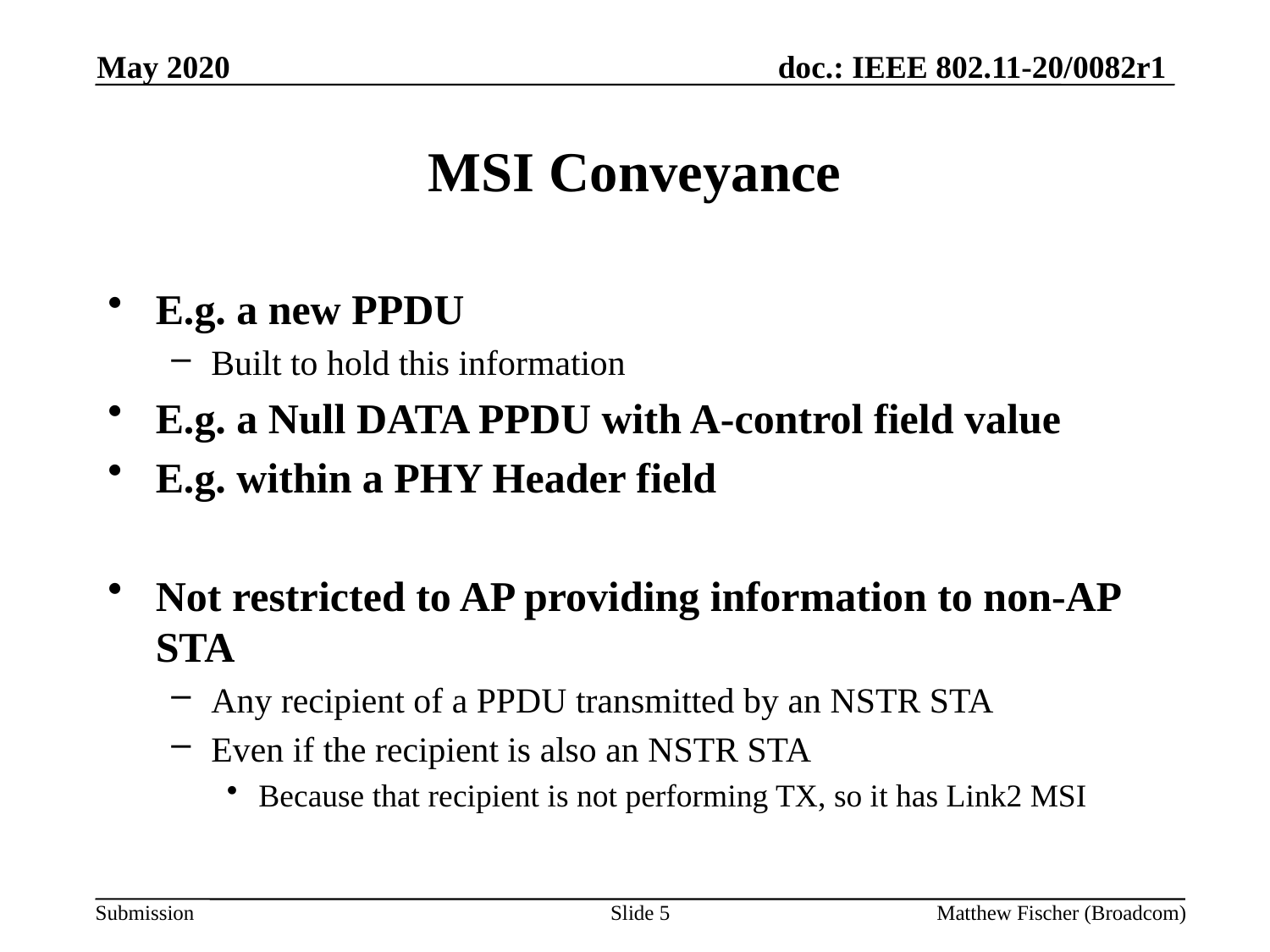

May 2020
# MSI Conveyance
E.g. a new PPDU
Built to hold this information
E.g. a Null DATA PPDU with A-control field value
E.g. within a PHY Header field

Not restricted to AP providing information to non-AP STA
Any recipient of a PPDU transmitted by an NSTR STA
Even if the recipient is also an NSTR STA
Because that recipient is not performing TX, so it has Link2 MSI
Slide 5
Matthew Fischer (Broadcom)